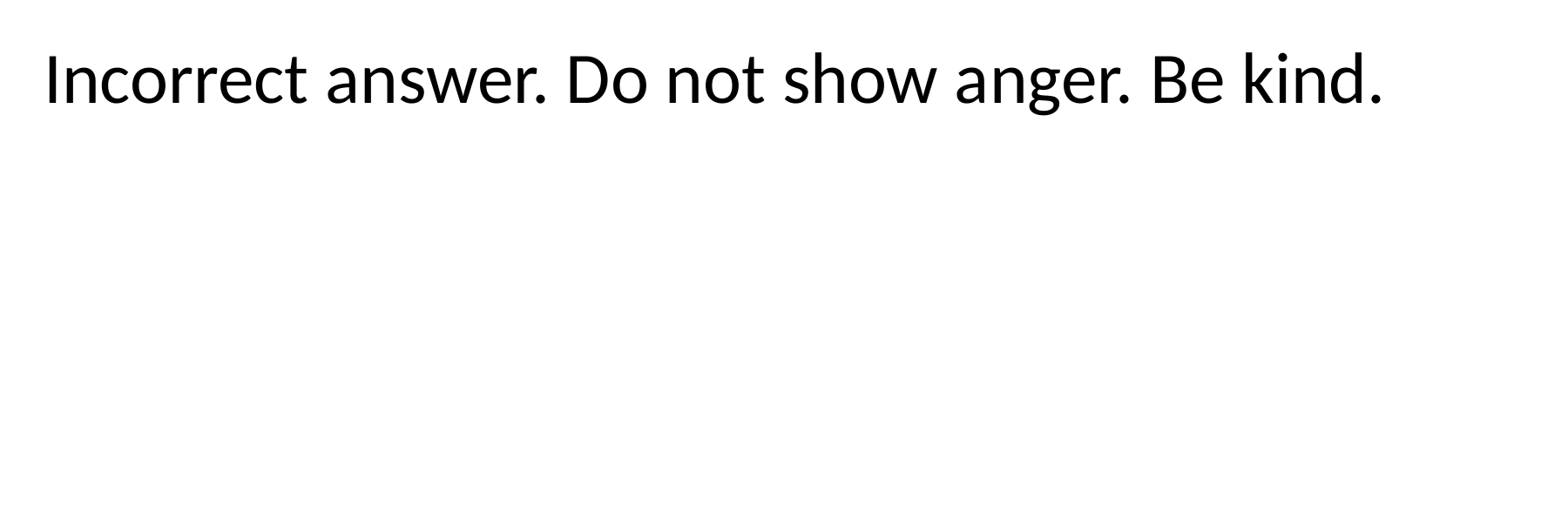

Incorrect answer. Do not show anger. Be kind.